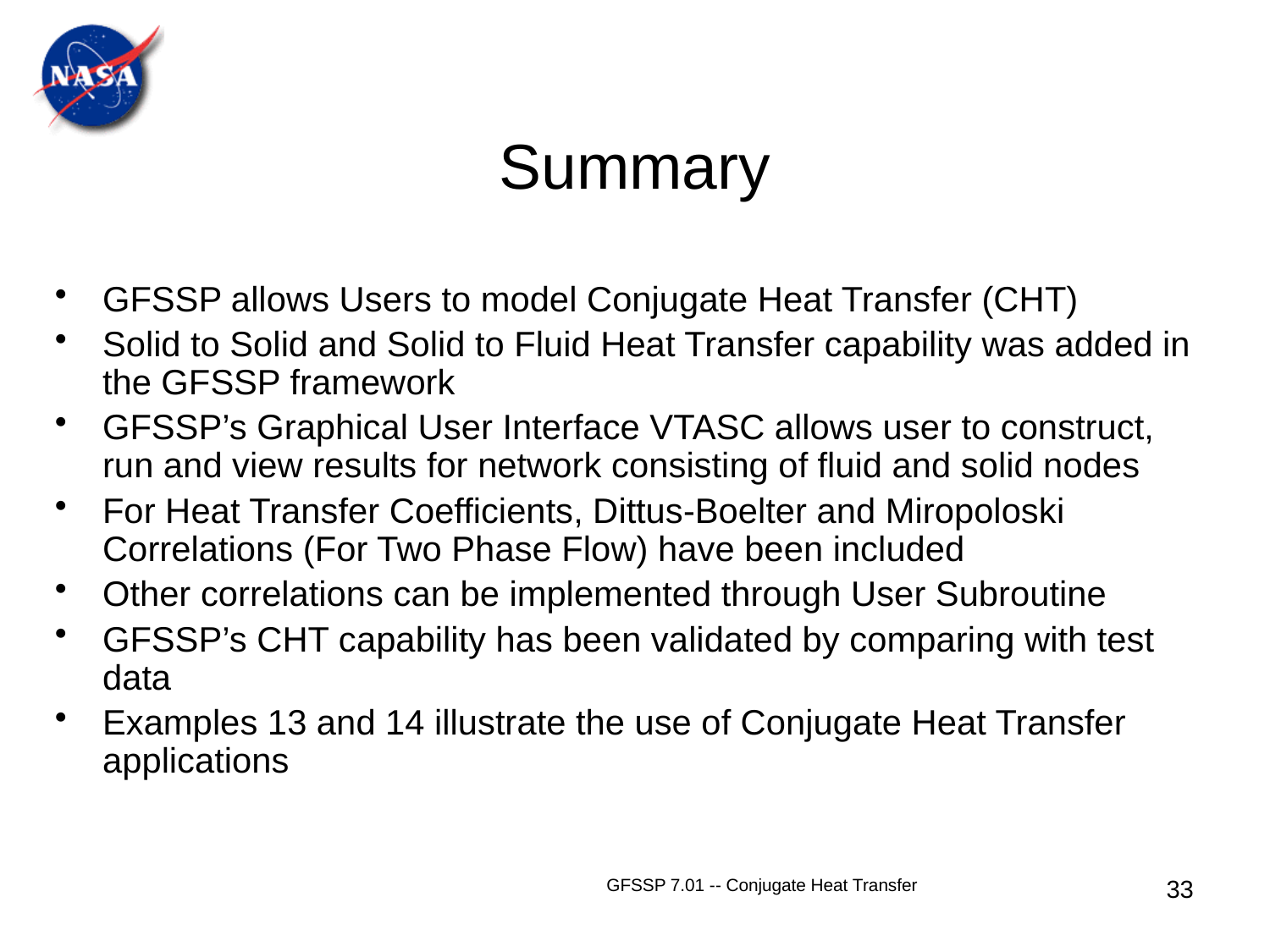

Summary
GFSSP allows Users to model Conjugate Heat Transfer (CHT)
Solid to Solid and Solid to Fluid Heat Transfer capability was added in the GFSSP framework
GFSSP’s Graphical User Interface VTASC allows user to construct, run and view results for network consisting of fluid and solid nodes
For Heat Transfer Coefficients, Dittus-Boelter and Miropoloski Correlations (For Two Phase Flow) have been included
Other correlations can be implemented through User Subroutine
GFSSP’s CHT capability has been validated by comparing with test data
Examples 13 and 14 illustrate the use of Conjugate Heat Transfer applications
33
GFSSP 7.01 -- Conjugate Heat Transfer